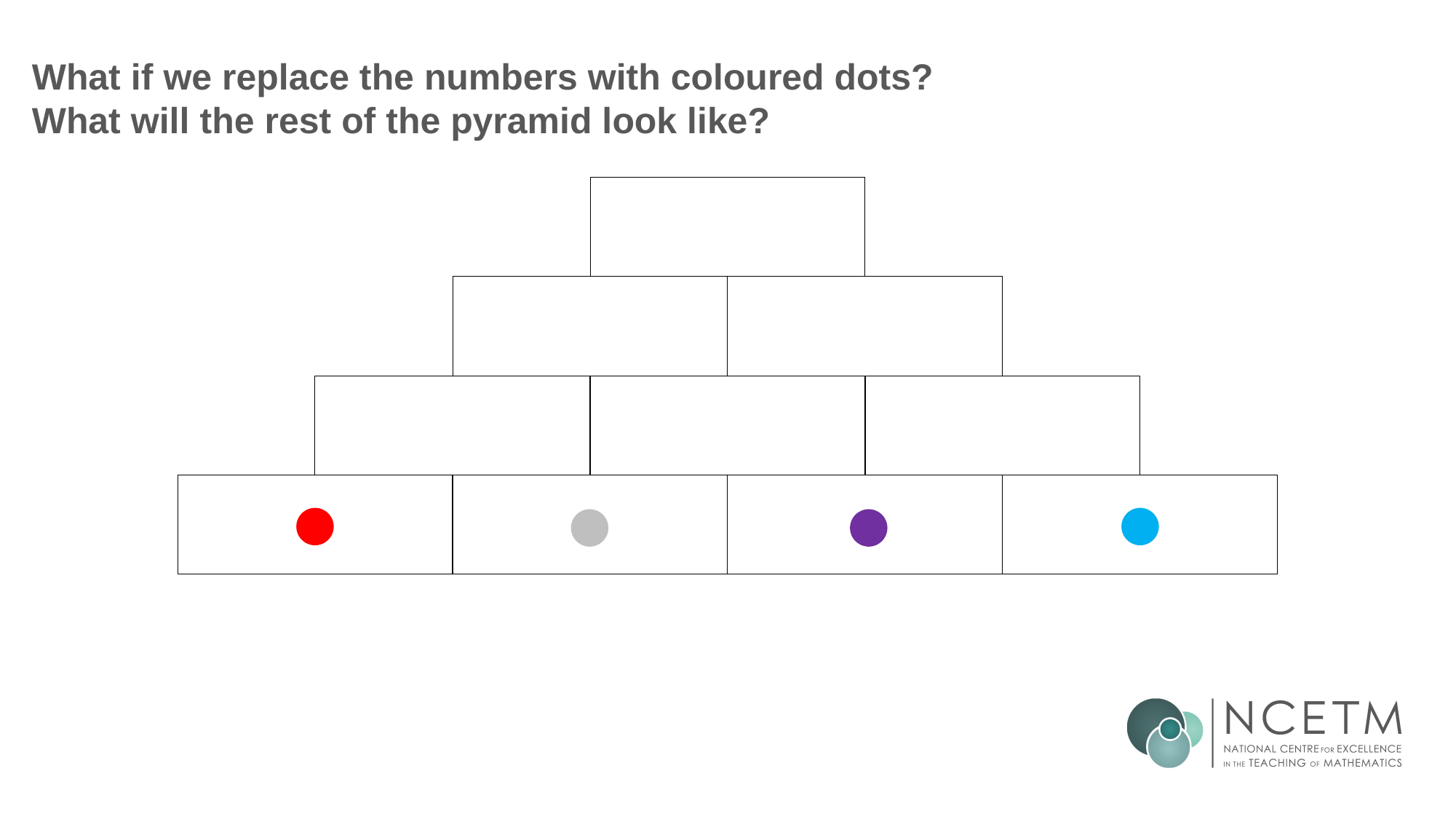

# What if we replace the numbers with coloured dots? What will the rest of the pyramid look like?